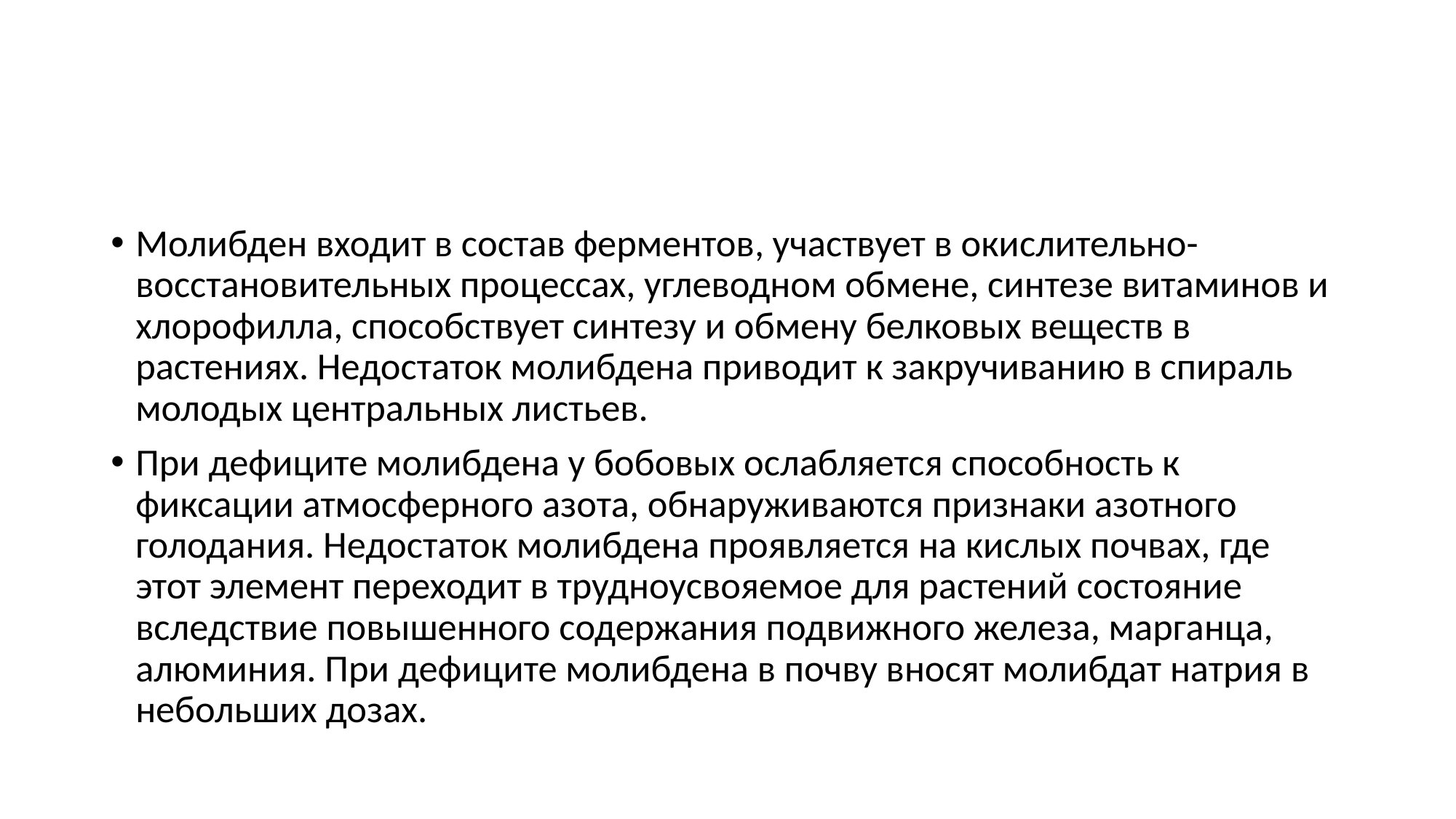

#
Молибден входит в состав ферментов, участвует в окислительно-восстановительных процессах, углеводном обмене, синтезе витаминов и хлорофилла, способствует синтезу и обмену белковых веществ в растениях. Недостаток молибдена приводит к закручиванию в спираль молодых центральных листьев.
При дефиците молибдена у бобовых ослабляется способность к фиксации атмосферного азота, обнаруживаются признаки азотного голодания. Недостаток молибдена проявляется на кислых почвах, где этот элемент переходит в трудноусвояемое для растений состояние вследствие повышенного содержания подвижного железа, марганца, алюминия. При дефиците молибдена в почву вносят молибдат натрия в небольших дозах.